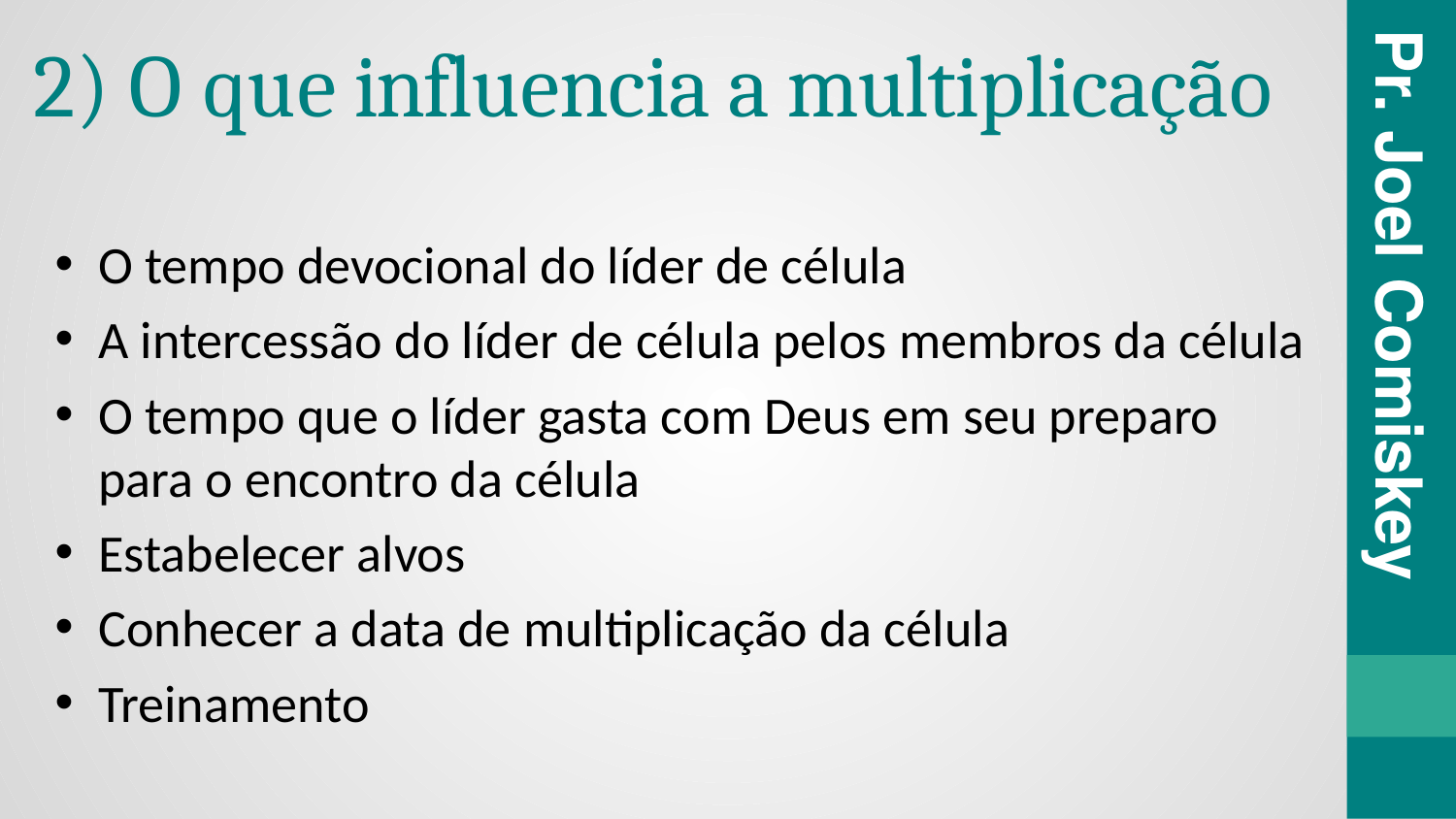

# 2) O que influencia a multiplicação
O tempo devocional do líder de célula
A intercessão do líder de célula pelos membros da célula
O tempo que o líder gasta com Deus em seu preparo para o encontro da célula
Estabelecer alvos
Conhecer a data de multiplicação da célula
Treinamento
Pr. Joel Comiskey